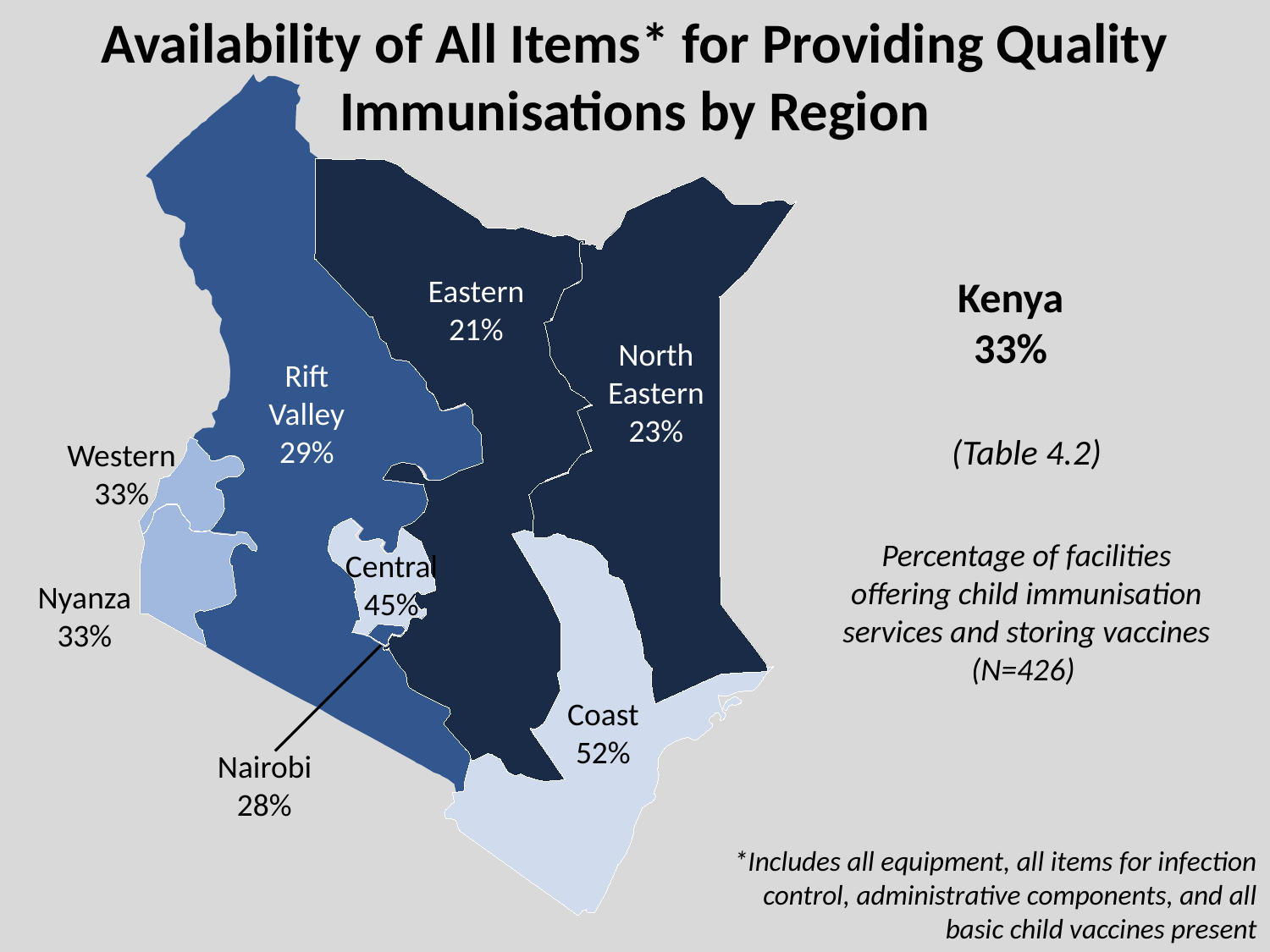

# Availability of All Items* for Providing Quality Immunisations by Region

Eastern
21%
Kenya
33%
North Eastern
23%
Rift Valley
29%
(Table 4.2)
Western
33%
Percentage of facilities offering child immunisation services and storing vaccines (N=426)
Central
45%
Nyanza
33%
Coast
52%
Nairobi
28%
*Includes all equipment, all items for infection control, administrative components, and all basic child vaccines present